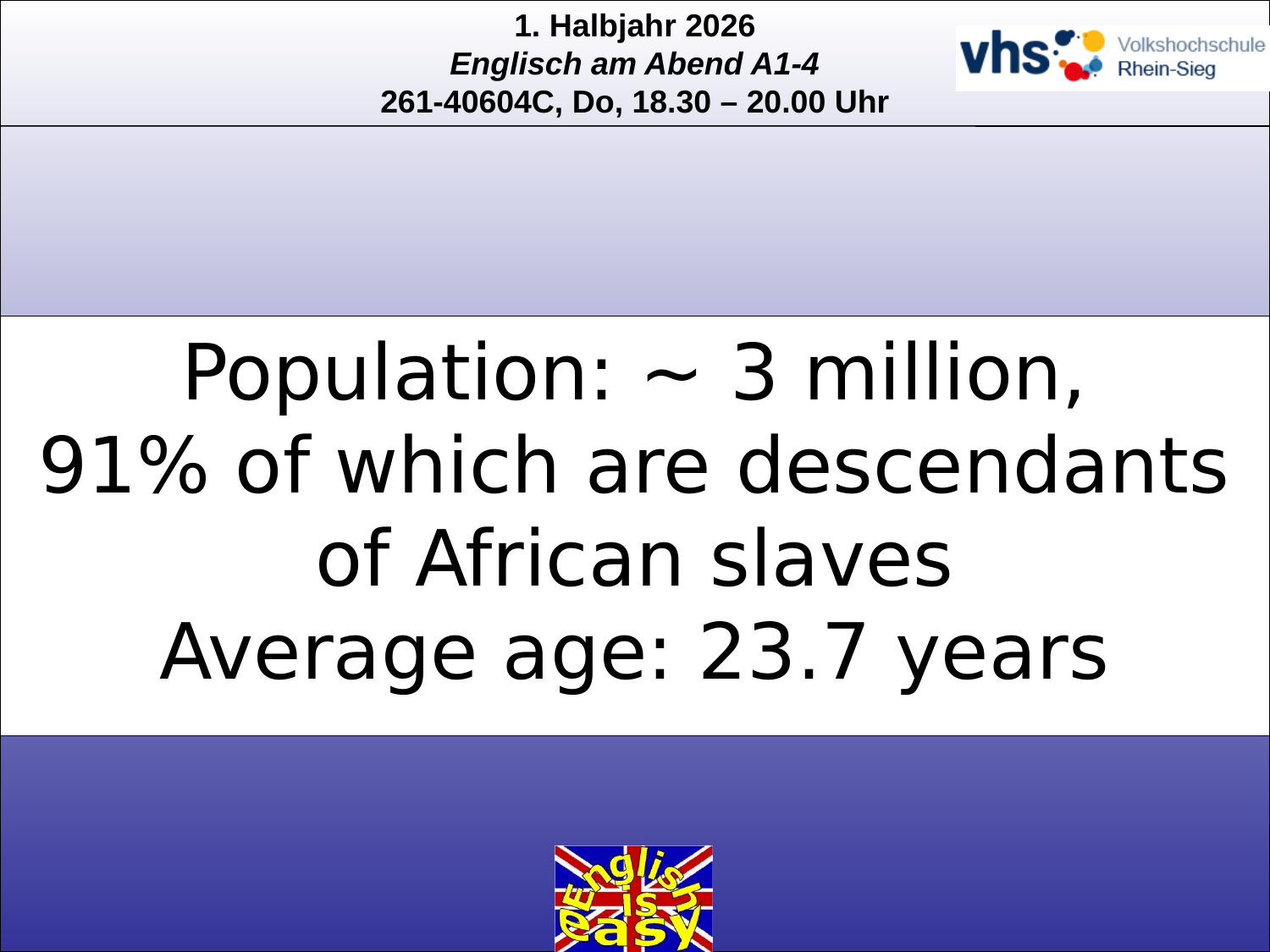

Population: ~ 3 million,
91% of which are descendants of African slaves
Average age: 23.7 years